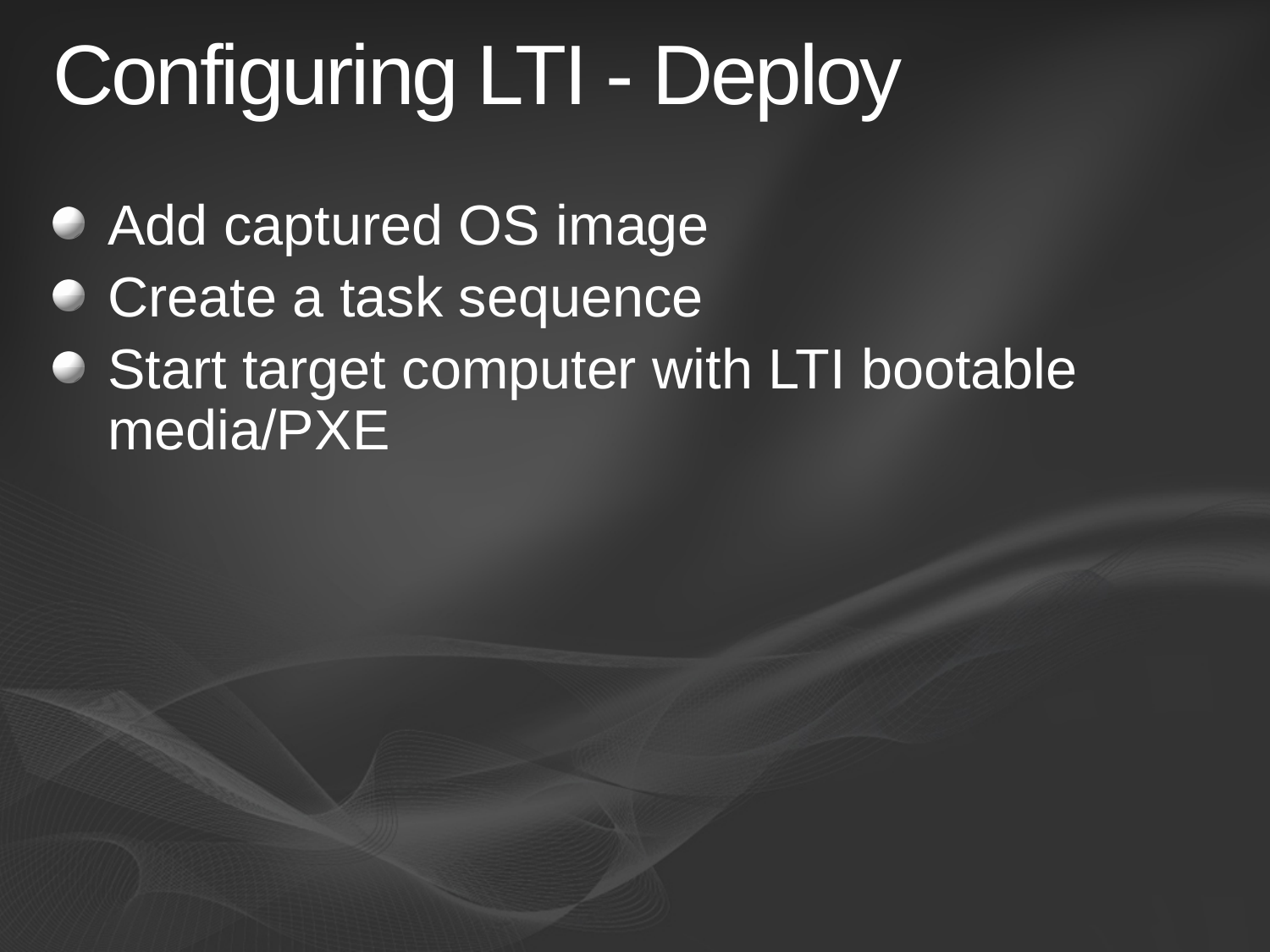

# Configuring LTI - Deploy
Add captured OS image
Create a task sequence
Start target computer with LTI bootable media/PXE